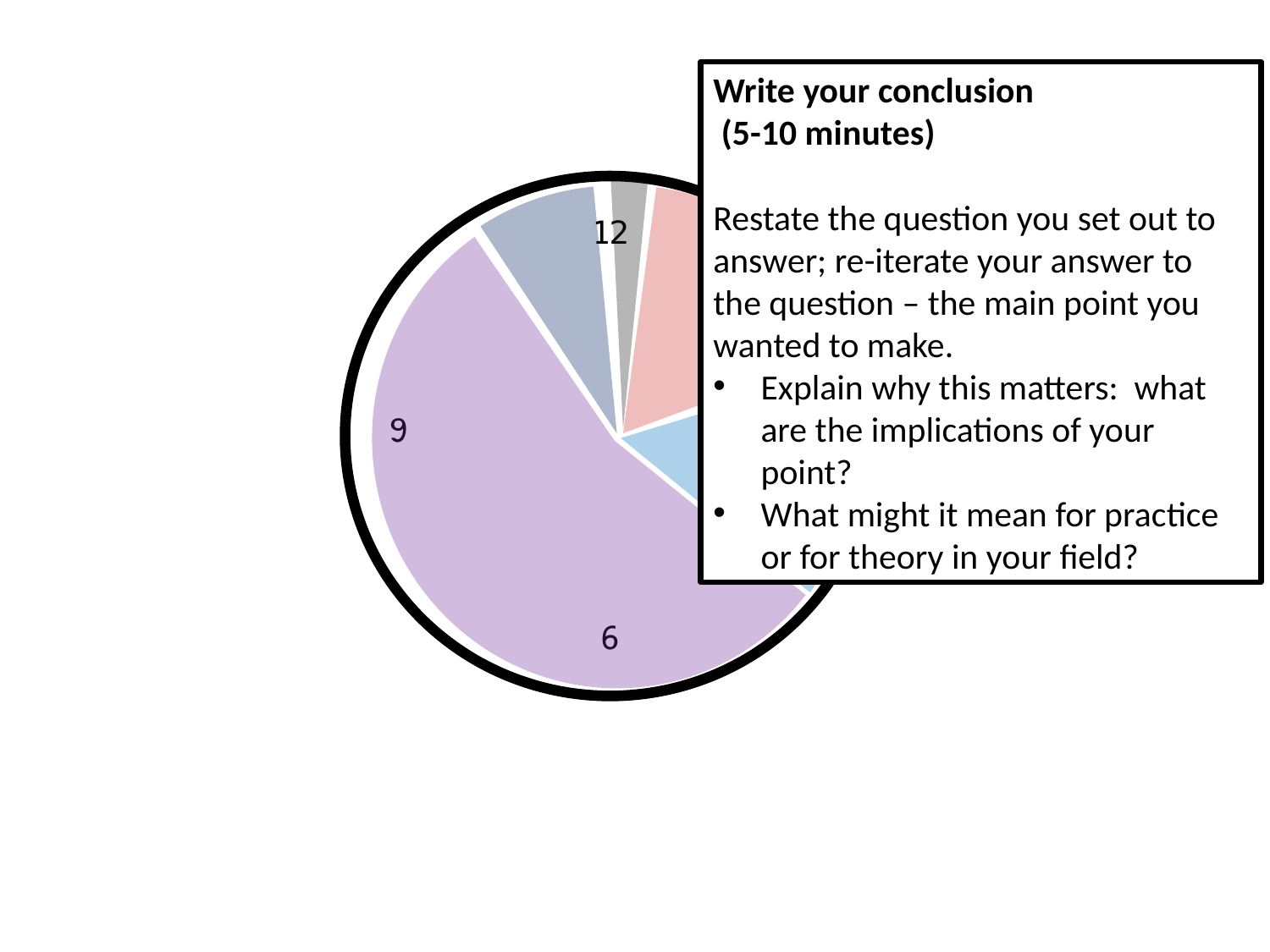

Write your conclusion
 (5-10 minutes)

Restate the question you set out to answer; re-iterate your answer to the question – the main point you wanted to make.
Explain why this matters:  what are the implications of your point?
What might it mean for practice or for theory in your field?

12
9
3
6